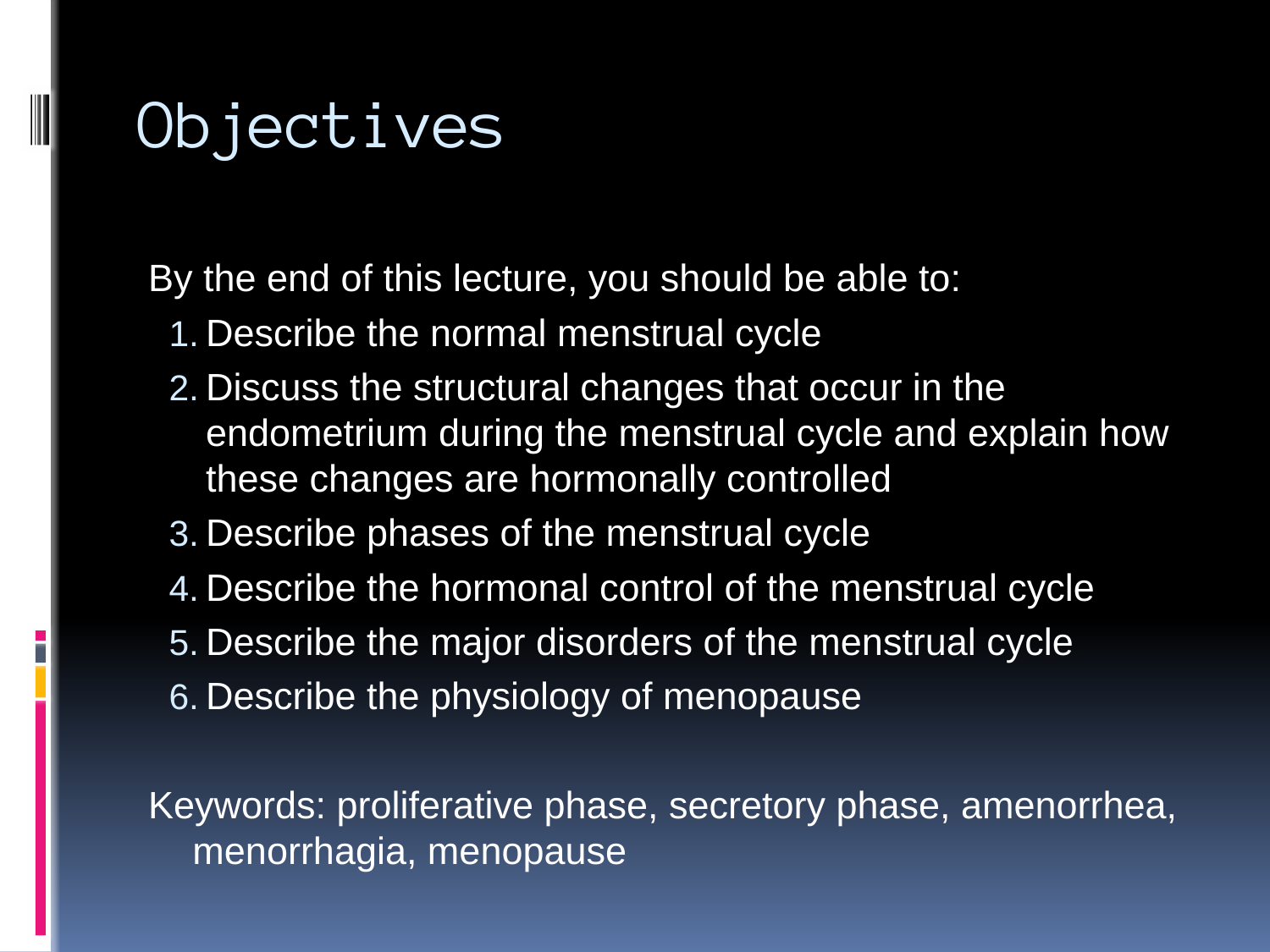

# Objectives
By the end of this lecture, you should be able to:
Describe the normal menstrual cycle
Discuss the structural changes that occur in the endometrium during the menstrual cycle and explain how these changes are hormonally controlled
Describe phases of the menstrual cycle
Describe the hormonal control of the menstrual cycle
Describe the major disorders of the menstrual cycle
Describe the physiology of menopause

Keywords: proliferative phase, secretory phase, amenorrhea, menorrhagia, menopause